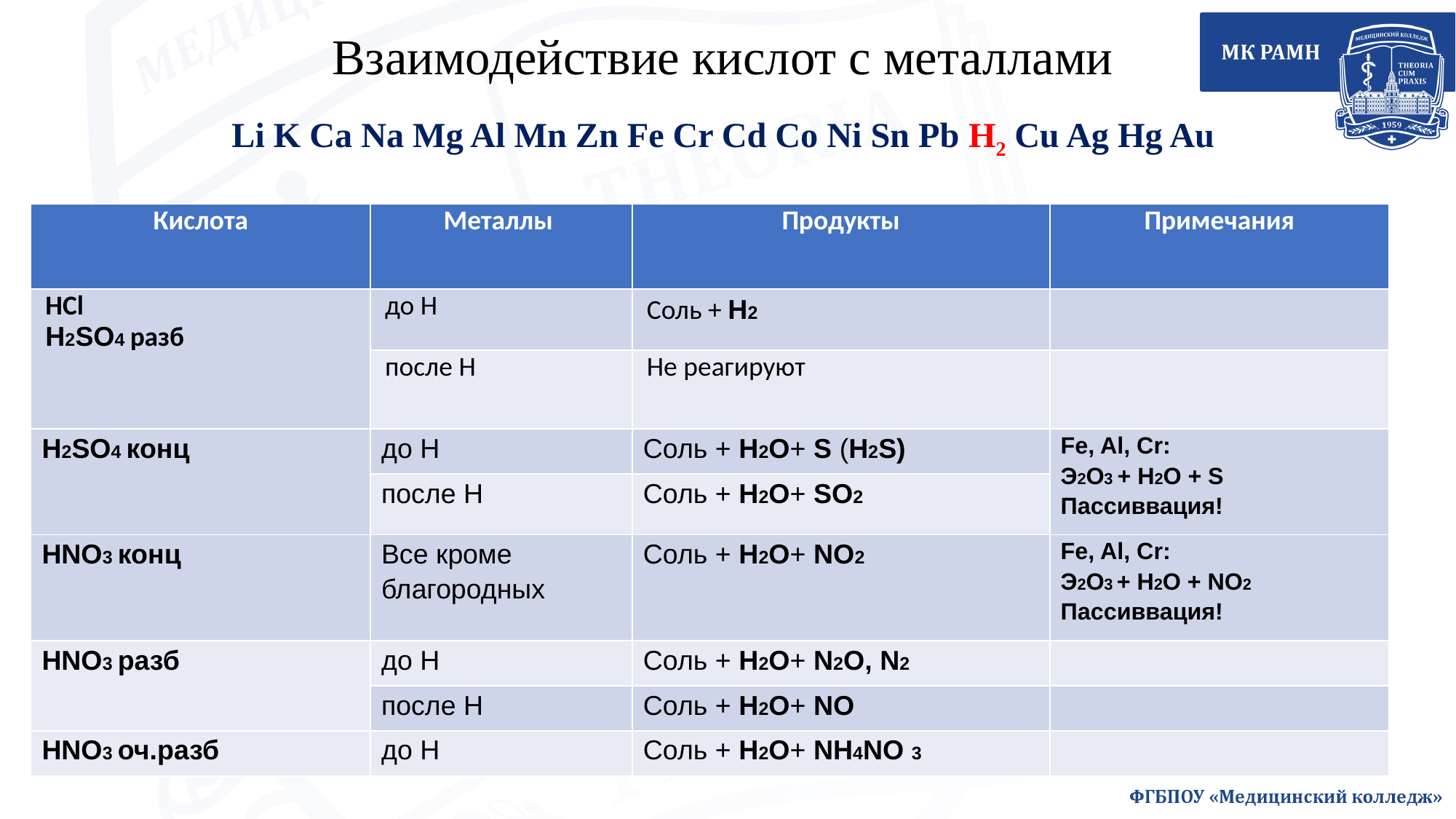

# Взаимодействие кислот с металлами Li K Ca Na Mg Al Mn Zn Fe Cr Cd Co Ni Sn Pb H2 Cu Ag Hg Au
| Кислота | Металлы | Продукты | Примечания |
| --- | --- | --- | --- |
| HCl H2SO4 разб | до Н | Соль + H2 |  |
|  | после Н | Не реагируют |  |
| H2SO4 конц | до Н | Соль + H2О+ S (H2S) | Fe, Al, Cr: Э2О3 + H2О + S Пассиввация! |
|  | после Н | Соль + H2О+ SO2 |  |
| HNO3 конц | Все кроме благородных | Соль + H2О+ NO2 | Fe, Al, Cr: Э2О3 + H2О + NO2 Пассиввация! |
| HNO3 разб | до Н | Соль + H2О+ N2O, N2 |  |
|  | после Н | Соль + H2О+ NO |  |
| HNO3 оч.разб | до Н | Соль + H2О+ NH4NO 3 |  |